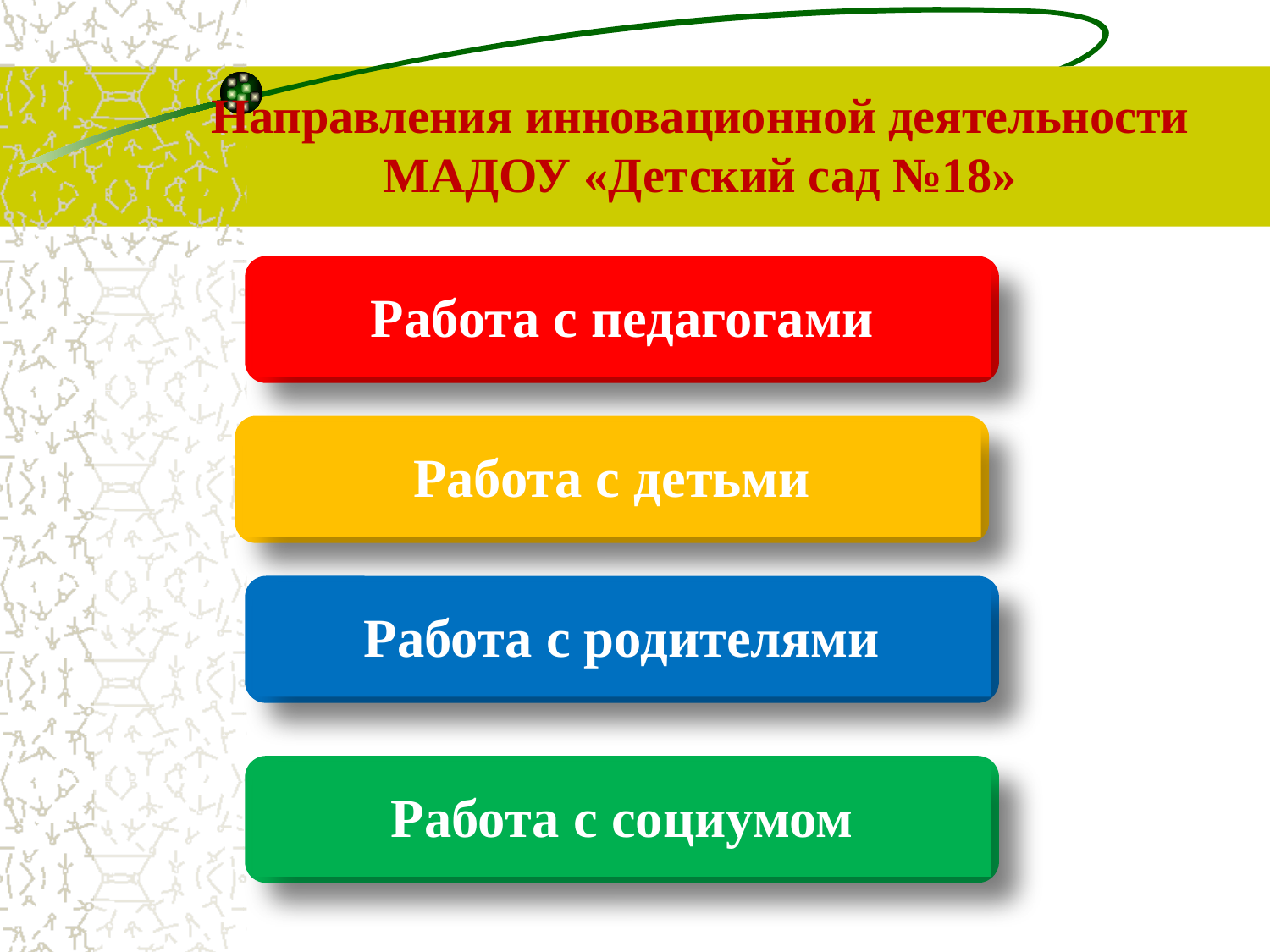

# Направления инновационной деятельности МАДОУ «Детский сад №18»

Работа с педагогами

Работа с детьми

Работа с родителями

Работа с социумом
Работа по самообразованию